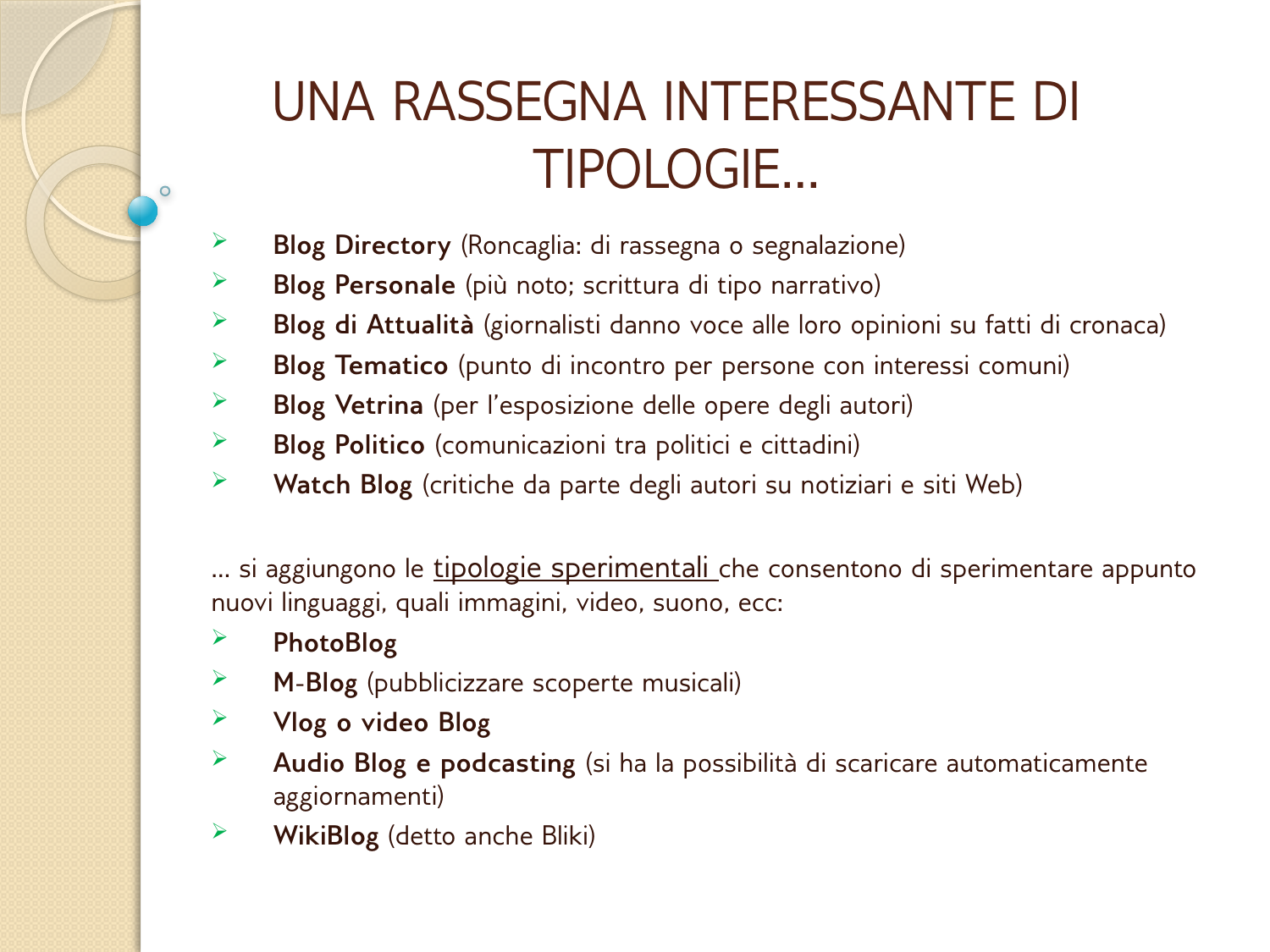

# UNA RASSEGNA INTERESSANTE DI TIPOLOGIE…
Blog Directory (Roncaglia: di rassegna o segnalazione)
Blog Personale (più noto; scrittura di tipo narrativo)
Blog di Attualità (giornalisti danno voce alle loro opinioni su fatti di cronaca)
Blog Tematico (punto di incontro per persone con interessi comuni)
Blog Vetrina (per l’esposizione delle opere degli autori)
Blog Politico (comunicazioni tra politici e cittadini)
Watch Blog (critiche da parte degli autori su notiziari e siti Web)

… si aggiungono le tipologie sperimentali che consentono di sperimentare appunto nuovi linguaggi, quali immagini, video, suono, ecc:
PhotoBlog
M-Blog (pubblicizzare scoperte musicali)
Vlog o video Blog
Audio Blog e podcasting (si ha la possibilità di scaricare automaticamente aggiornamenti)
WikiBlog (detto anche Bliki)